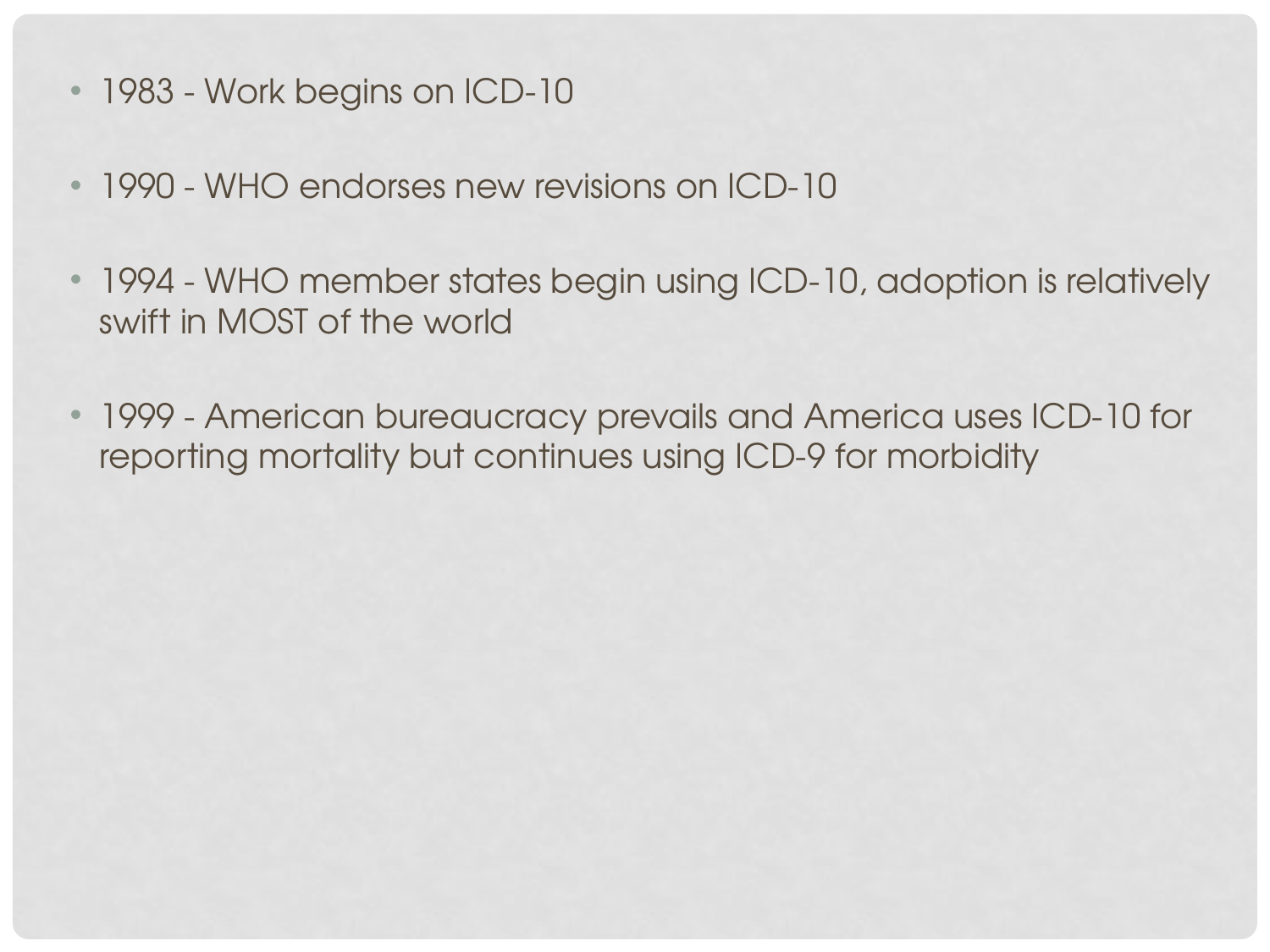

1983 - Work begins on ICD-10

1990 - WHO endorses new revisions on ICD-10

1994 - WHO member states begin using ICD-10, adoption is relatively swift in MOST of the world

1999 - American bureaucracy prevails and America uses ICD-10 for reporting mortality but continues using ICD-9 for morbidity